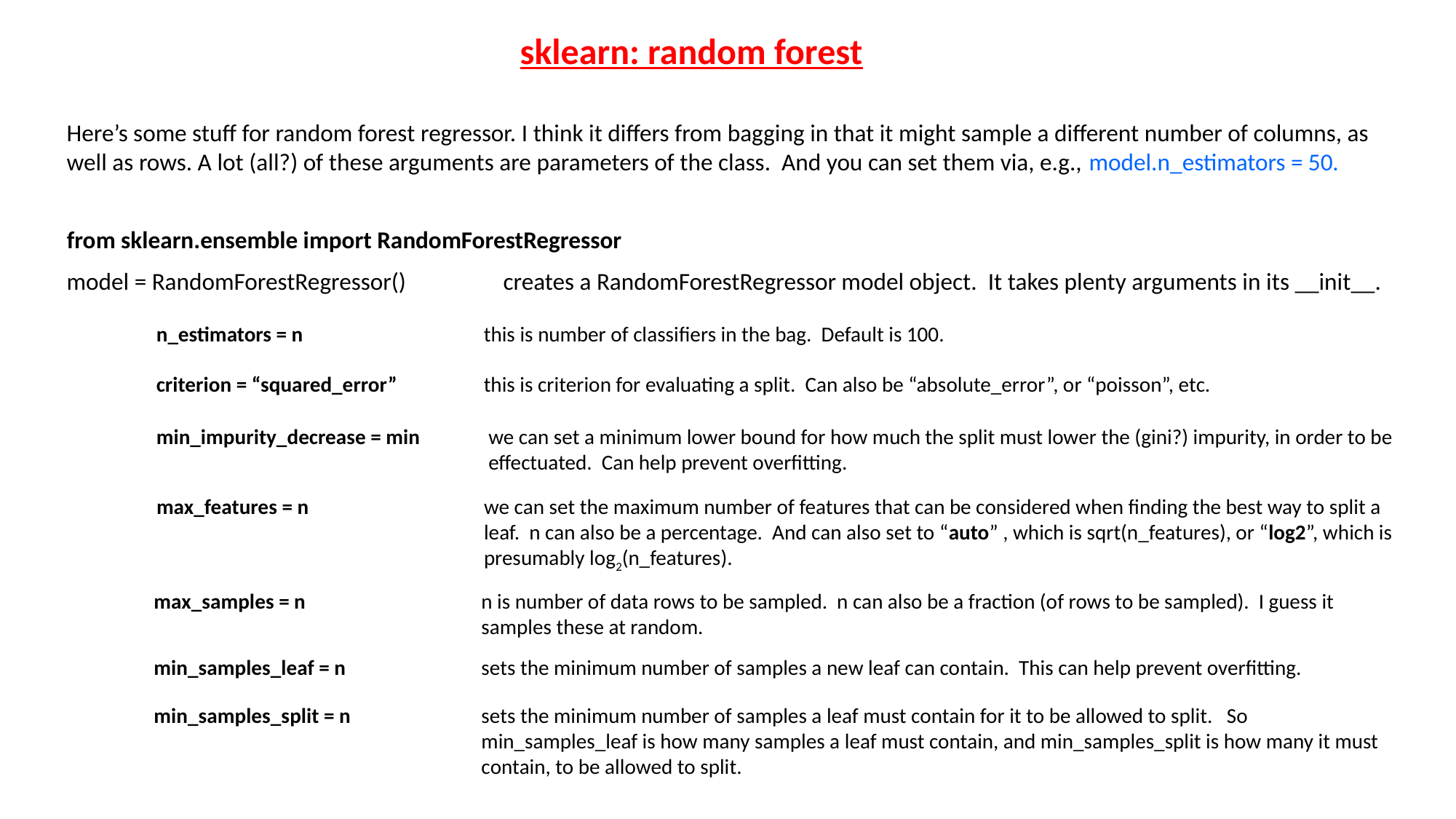

sklearn: random forest
Here’s some stuff for random forest regressor. I think it differs from bagging in that it might sample a different number of columns, as well as rows. A lot (all?) of these arguments are parameters of the class.  And you can set them via, e.g., model.n_estimators = 50.
from sklearn.ensemble import RandomForestRegressor
model = RandomForestRegressor()	creates a RandomForestRegressor model object.  It takes plenty arguments in its __init__.
n_estimators = n		this is number of classifiers in the bag.  Default is 100.
criterion = “squared_error”	this is criterion for evaluating a split.  Can also be “absolute_error”, or “poisson”, etc.
min_impurity_decrease = min	 we can set a minimum lower bound for how much the split must lower the (gini?) impurity, in order to be
			 effectuated.  Can help prevent overfitting.
max_features = n 		we can set the maximum number of features that can be considered when finding the best way to split a
			leaf.  n can also be a percentage.  And can also set to “auto” , which is sqrt(n_features), or “log2”, which is
			presumably log2(n_features).
max_samples = n		n is number of data rows to be sampled.  n can also be a fraction (of rows to be sampled).  I guess it 				samples these at random.
min_samples_leaf = n 		sets the minimum number of samples a new leaf can contain.  This can help prevent overfitting.
min_samples_split = n 		sets the minimum number of samples a leaf must contain for it to be allowed to split.   So
			min_samples_leaf is how many samples a leaf must contain, and min_samples_split is how many it must
			contain, to be allowed to split.